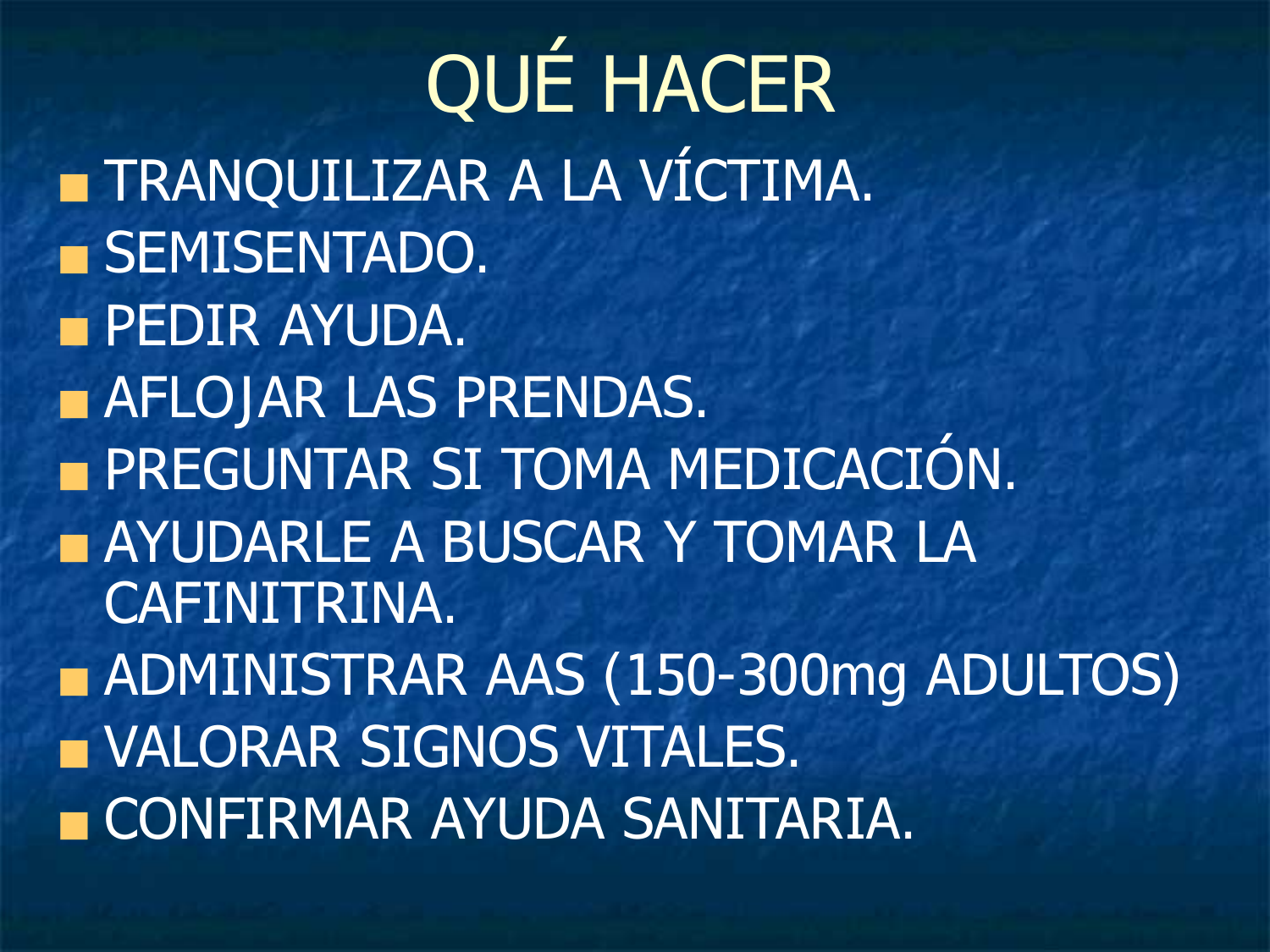

# QUÉ HACER
TRANQUILIZAR A LA VÍCTIMA.
SEMISENTADO.
PEDIR AYUDA.
AFLOJAR LAS PRENDAS.
PREGUNTAR SI TOMA MEDICACIÓN.
AYUDARLE A BUSCAR Y TOMAR LA CAFINITRINA.
ADMINISTRAR AAS (150-300mg ADULTOS)
VALORAR SIGNOS VITALES.
CONFIRMAR AYUDA SANITARIA.